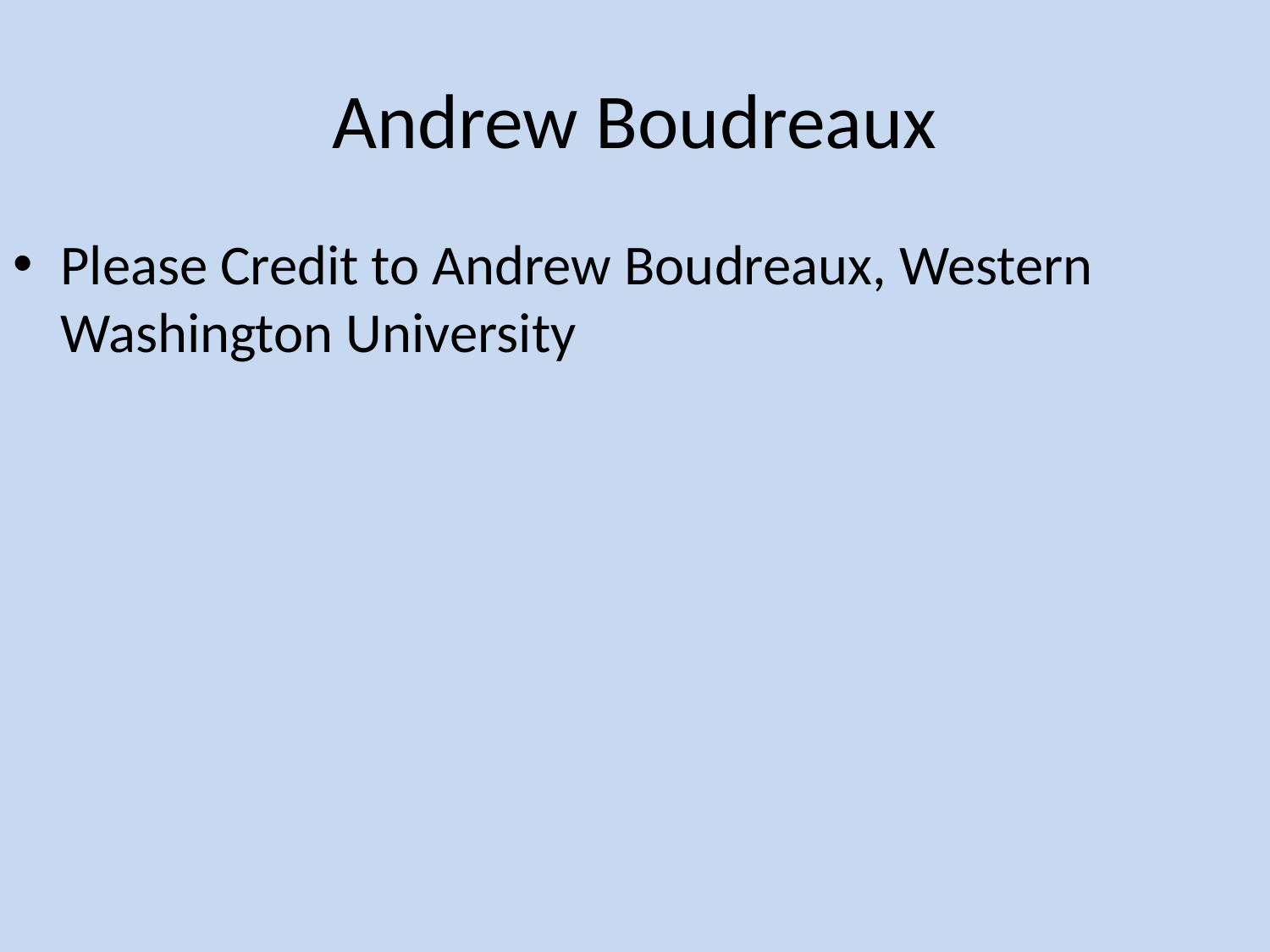

# Andrew Boudreaux
Please Credit to Andrew Boudreaux, Western Washington University